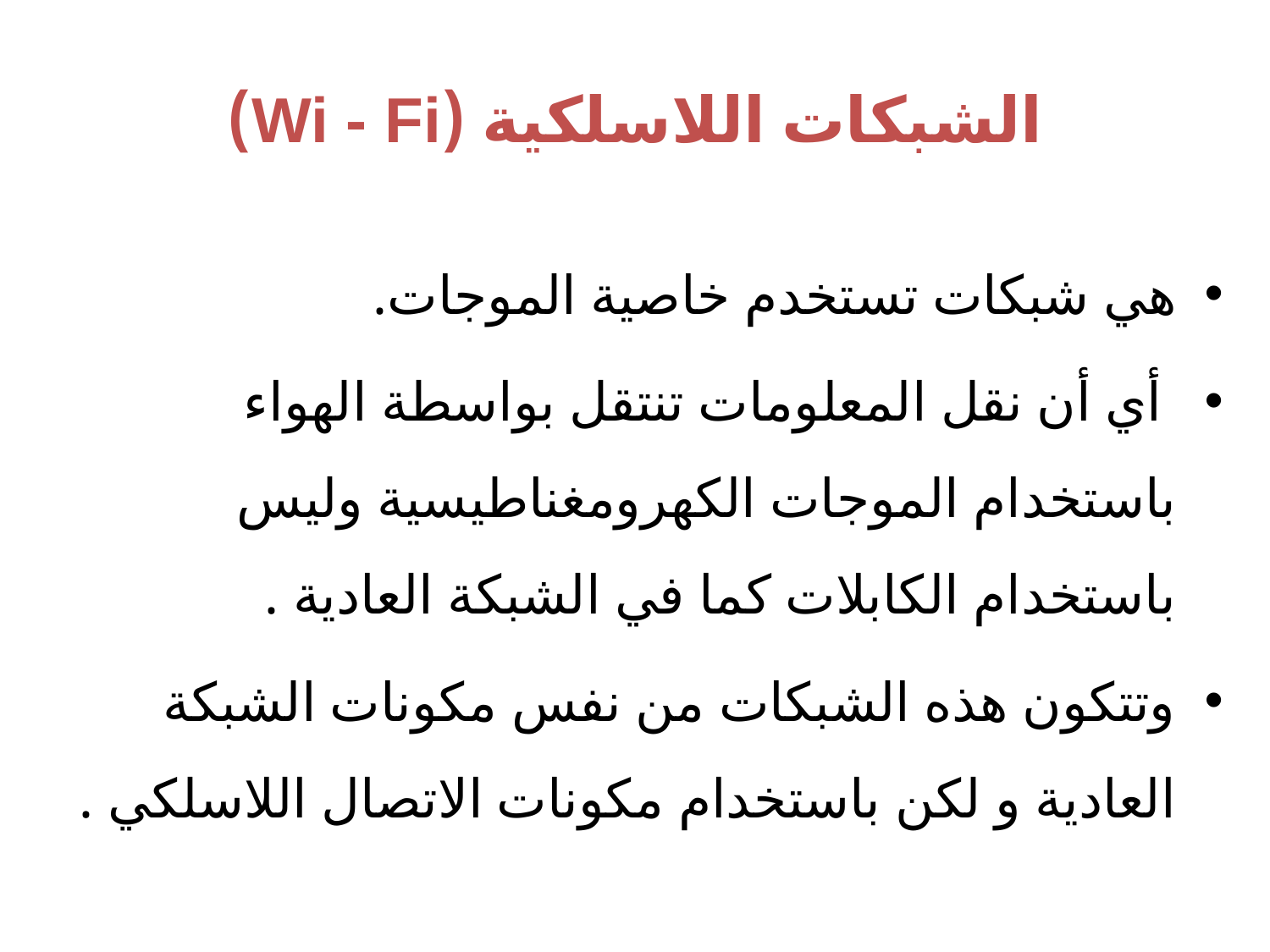

# الشبكات اللاسلكية (Wi - Fi)
هي شبكات تستخدم خاصية الموجات.
 أي أن نقل المعلومات تنتقل بواسطة الهواء باستخدام الموجات الكهرومغناطيسية وليس باستخدام الكابلات كما في الشبكة العادية .
وتتكون هذه الشبكات من نفس مكونات الشبكة العادية و لكن باستخدام مكونات الاتصال اللاسلكي .